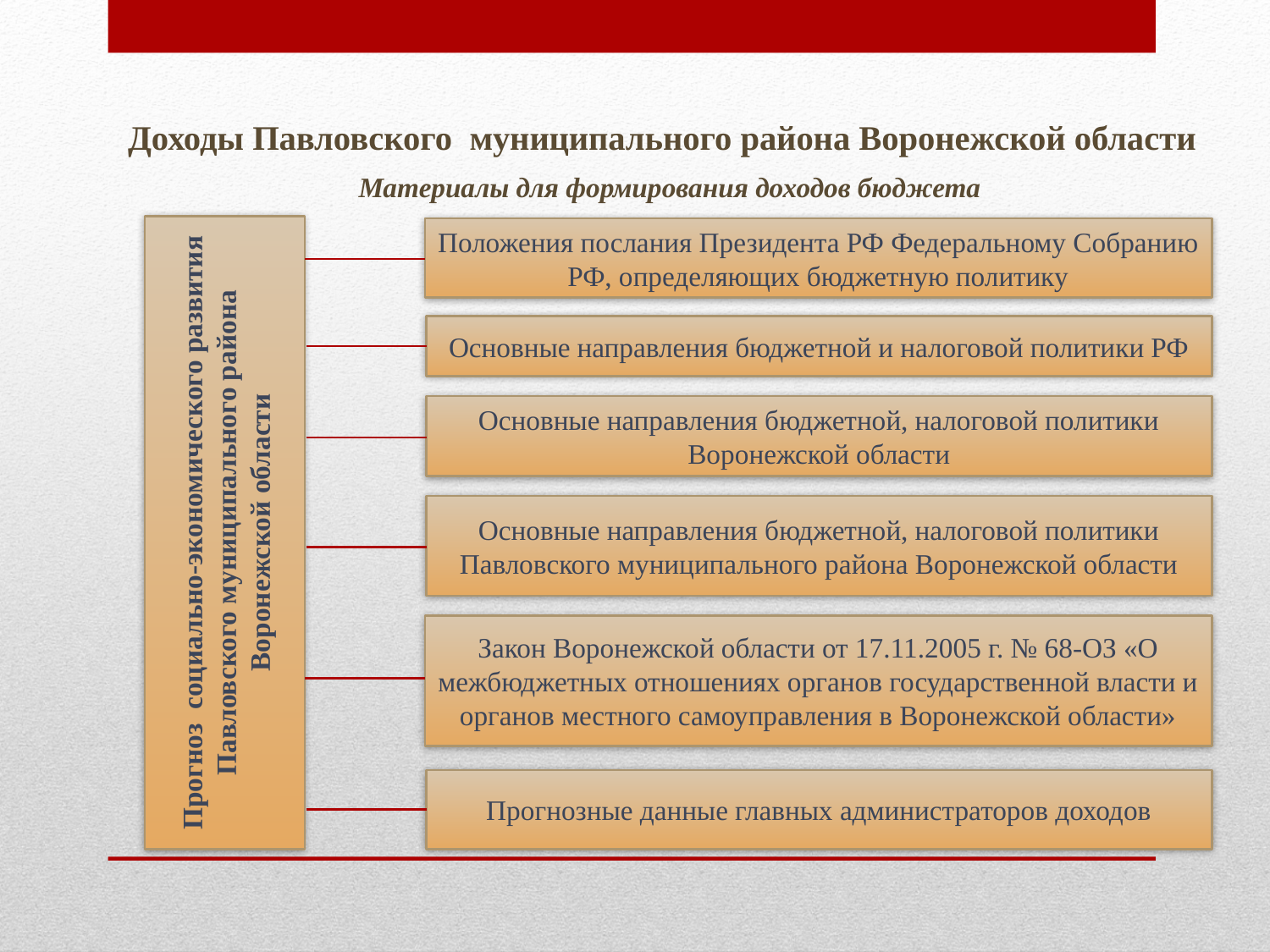

# Доходы Павловского  муниципального района Воронежской области
Материалы для формирования доходов бюджета
Прогноз  социально-экономического развития Павловского муниципального района Воронежской области
Положения послания Президента РФ Федеральному Собранию РФ, определяющих бюджетную политику
Основные направления бюджетной и налоговой политики РФ
Основные направления бюджетной, налоговой политики Воронежской области
Основные направления бюджетной, налоговой политики Павловского муниципального района Воронежской области
Закон Воронежской области от 17.11.2005 г. № 68-ОЗ «О межбюджетных отношениях органов государственной власти и органов местного самоуправления в Воронежской области»
Прогнозные данные главных администраторов доходов